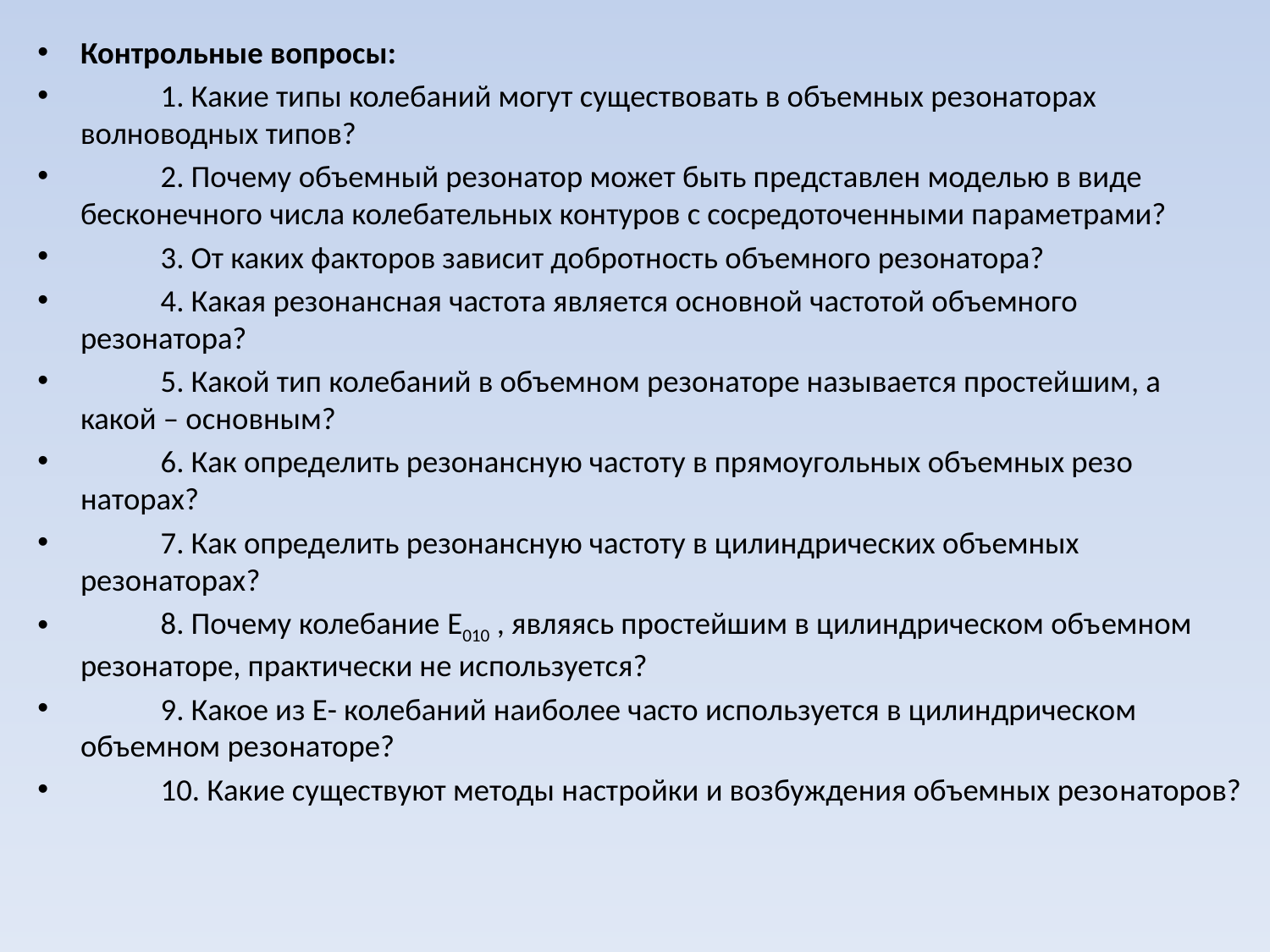

Контрольные вопросы:
	1. Какие типы колебаний могут существовать в объемных резонаторах волноводных типов?
	2. Почему объемный резонатор может быть представлен моделью в виде бесконечного числа колебательных контуров с сосредоточенными па­раметрами?
	3. От каких факторов зависит добротность объемного резонатора?
	4. Какая резонансная частота является основной частотой объемного резонатора?
	5. Какой тип колебаний в объемном резонаторе называется простей­шим, а какой – основным?
	6. Как определить резонансную частоту в прямоугольных объемных резо­наторах?
	7. Как определить резонансную частоту в цилиндрических объемных резонаторах?
	8. Почему колебание E010 , являясь простейшим в цилиндрическом объ­емном резонаторе, практически не используется?
	9. Какое из Е- колебаний наиболее часто используется в цилиндрическом объемном резо­наторе?
	10. Какие существуют методы настройки и возбуждения объемных резо­наторов?